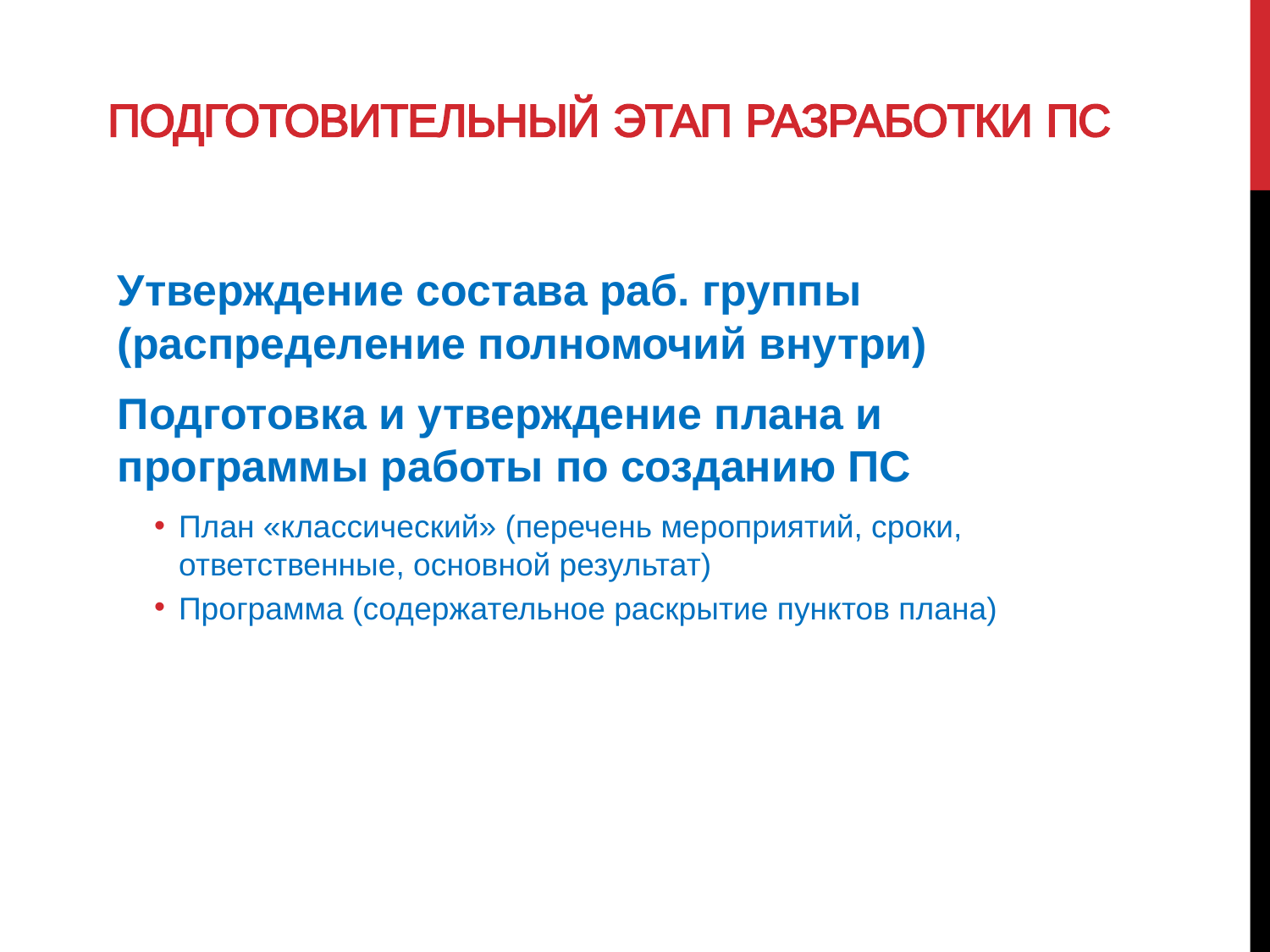

# Подготовительный этап разработки ПС
Утверждение состава раб. группы (распределение полномочий внутри)
Подготовка и утверждение плана и программы работы по созданию ПС
План «классический» (перечень мероприятий, сроки, ответственные, основной результат)
Программа (содержательное раскрытие пунктов плана)